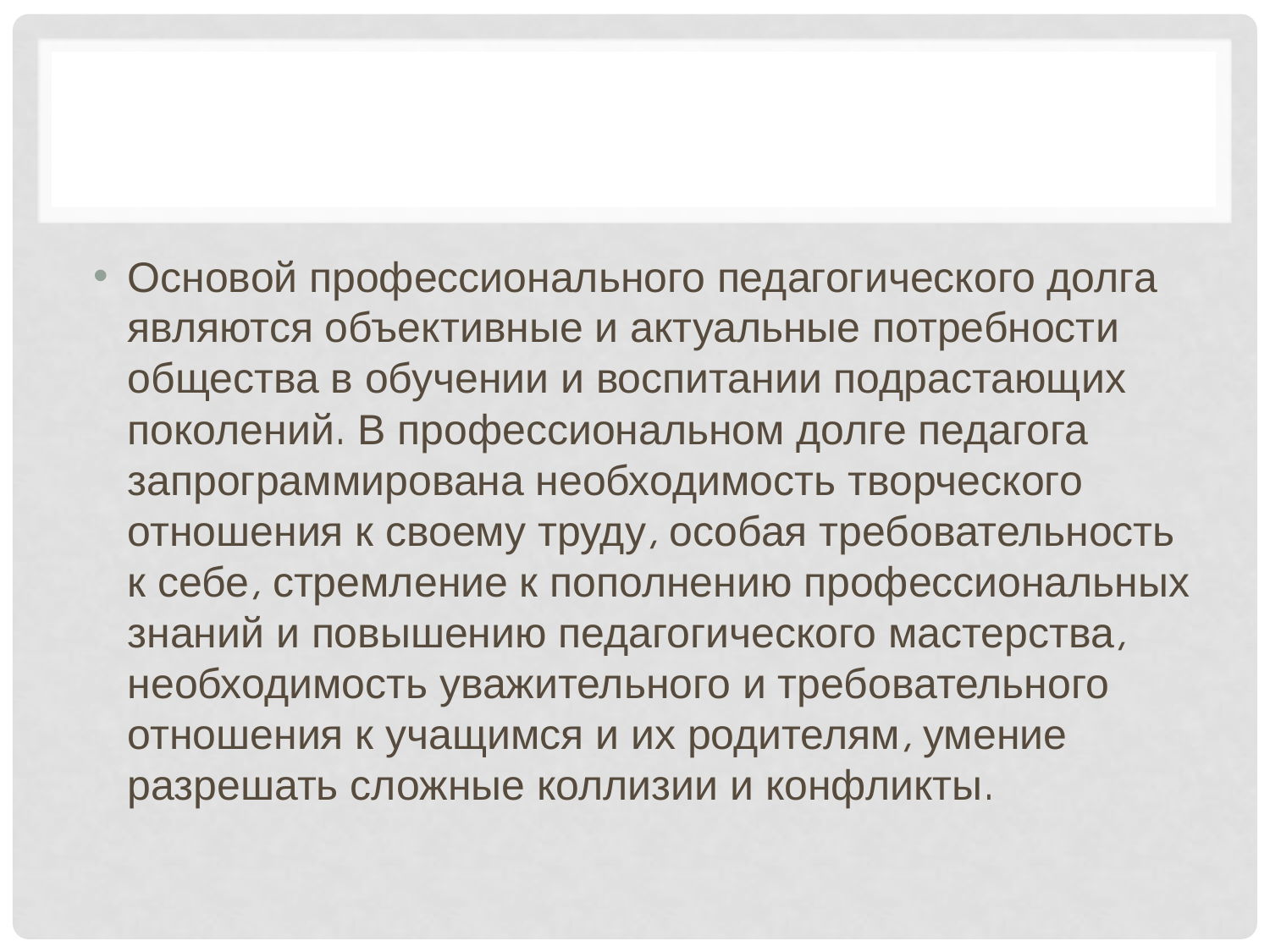

#
Основой профессионального педагогического долга являются объективные и актуальные потребности общества в обучении и воспитании подрастающих поколений. В профессиональном долге педагога запрограммирована необходимость творческого отношения к своему труду, особая требовательность к себе, стремление к пополнению профессиональных знаний и повышению педагогического мастерства, необходимость уважительного и требовательного отношения к учащимся и их родителям, умение разрешать сложные коллизии и конфликты.